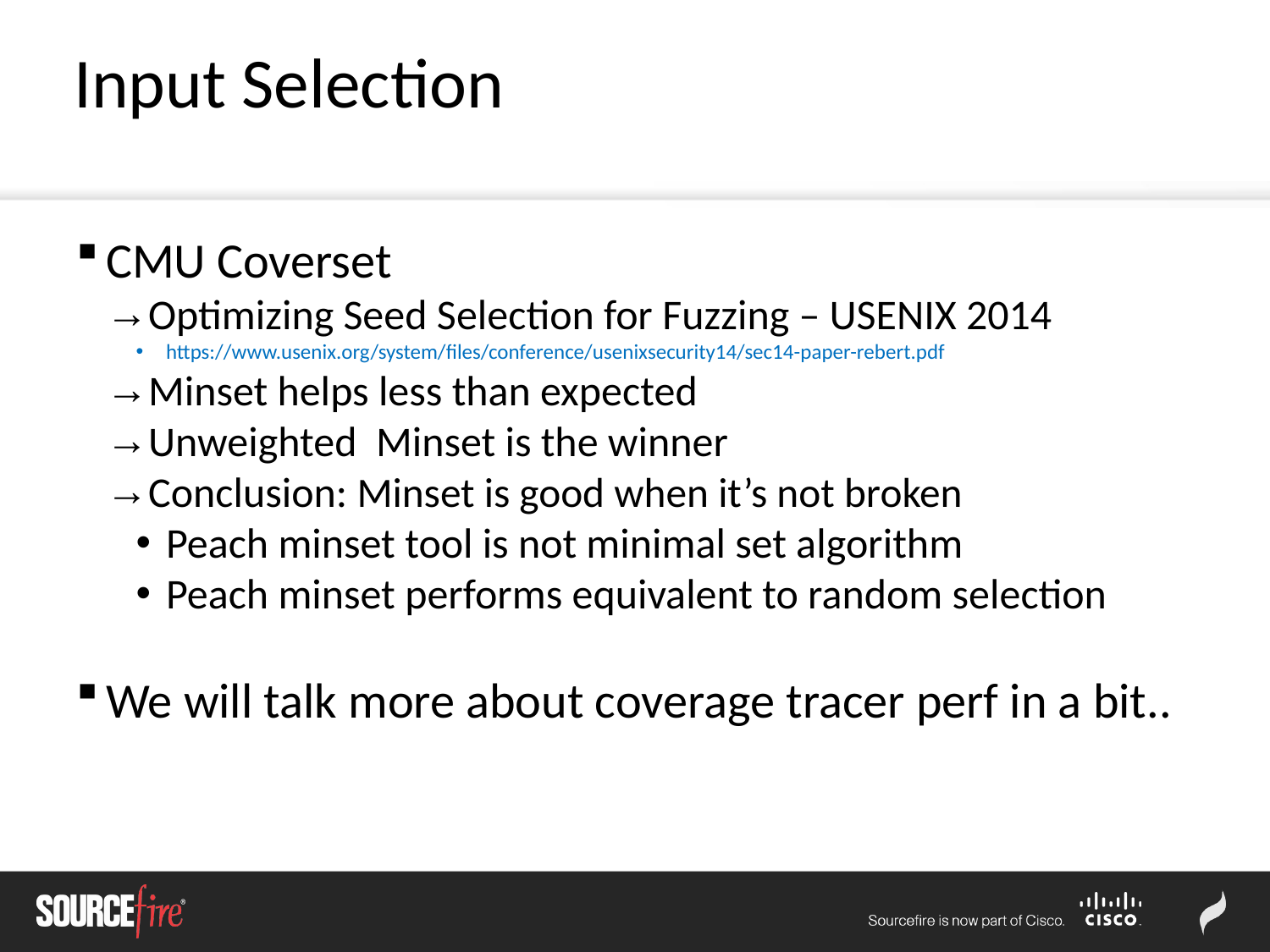

Input Selection
CMU Coverset
Optimizing Seed Selection for Fuzzing – USENIX 2014
https://www.usenix.org/system/files/conference/usenixsecurity14/sec14-paper-rebert.pdf
Minset helps less than expected
Unweighted  Minset is the winner
Conclusion: Minset is good when it’s not broken
Peach minset tool is not minimal set algorithm
Peach minset performs equivalent to random selection

We will talk more about coverage tracer perf in a bit..